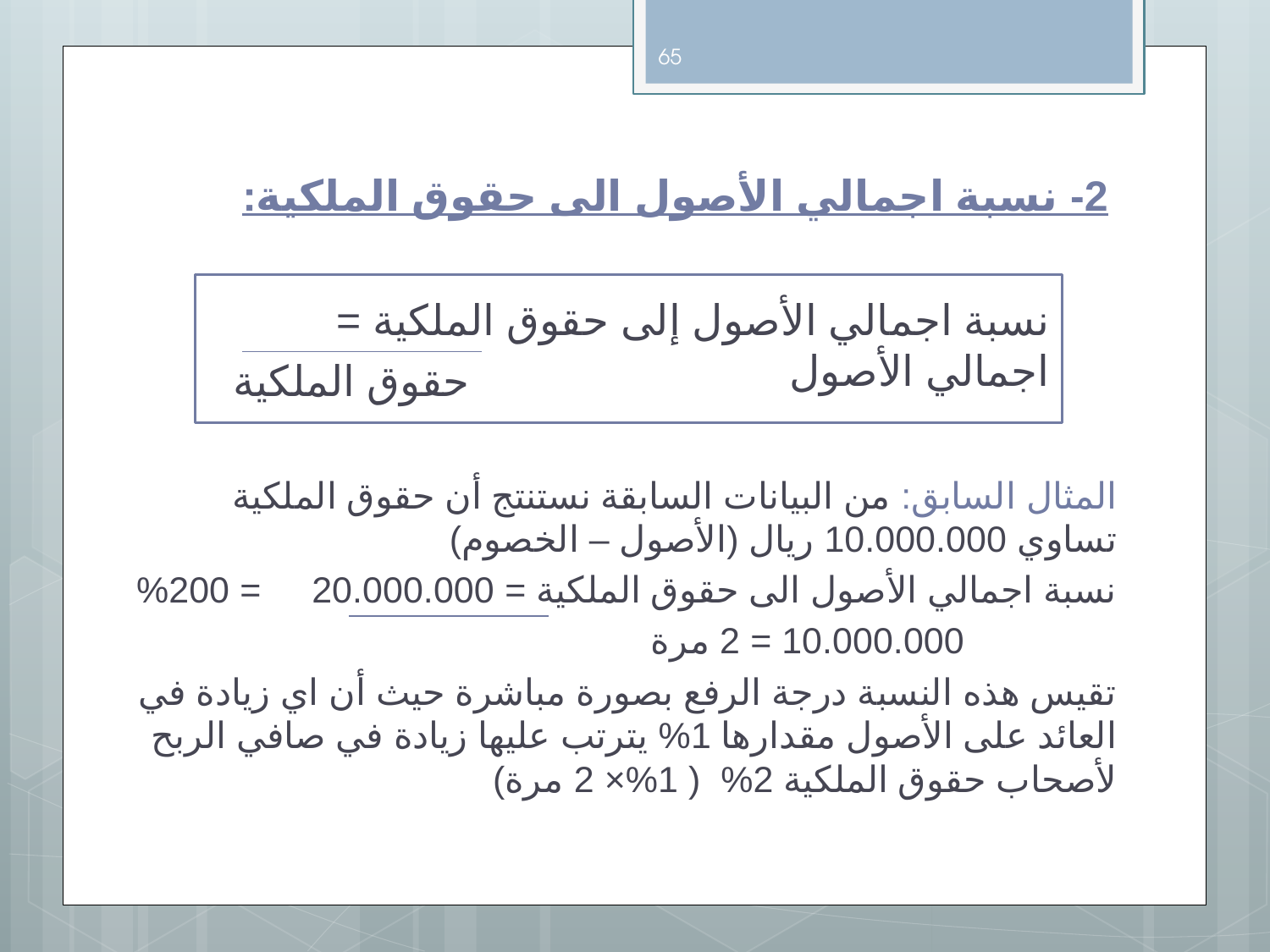

65
# 2- نسبة اجمالي الأصول الى حقوق الملكية:

نسبة اجمالي الأصول إلى حقوق الملكية =  اجمالي الأصول
حقوق الملكية
المثال السابق: من البيانات السابقة نستنتج أن حقوق الملكية تساوي 10.000.000 ريال (الأصول – الخصوم)
نسبة اجمالي الأصول الى حقوق الملكية = 20.000.000     = 200%
			               10.000.000	 = 2 مرة
تقيس هذه النسبة درجة الرفع بصورة مباشرة حيث أن اي زيادة في العائد على الأصول مقدارها 1% يترتب عليها زيادة في صافي الربح لأصحاب حقوق الملكية 2%  ( 1%× 2 مرة)